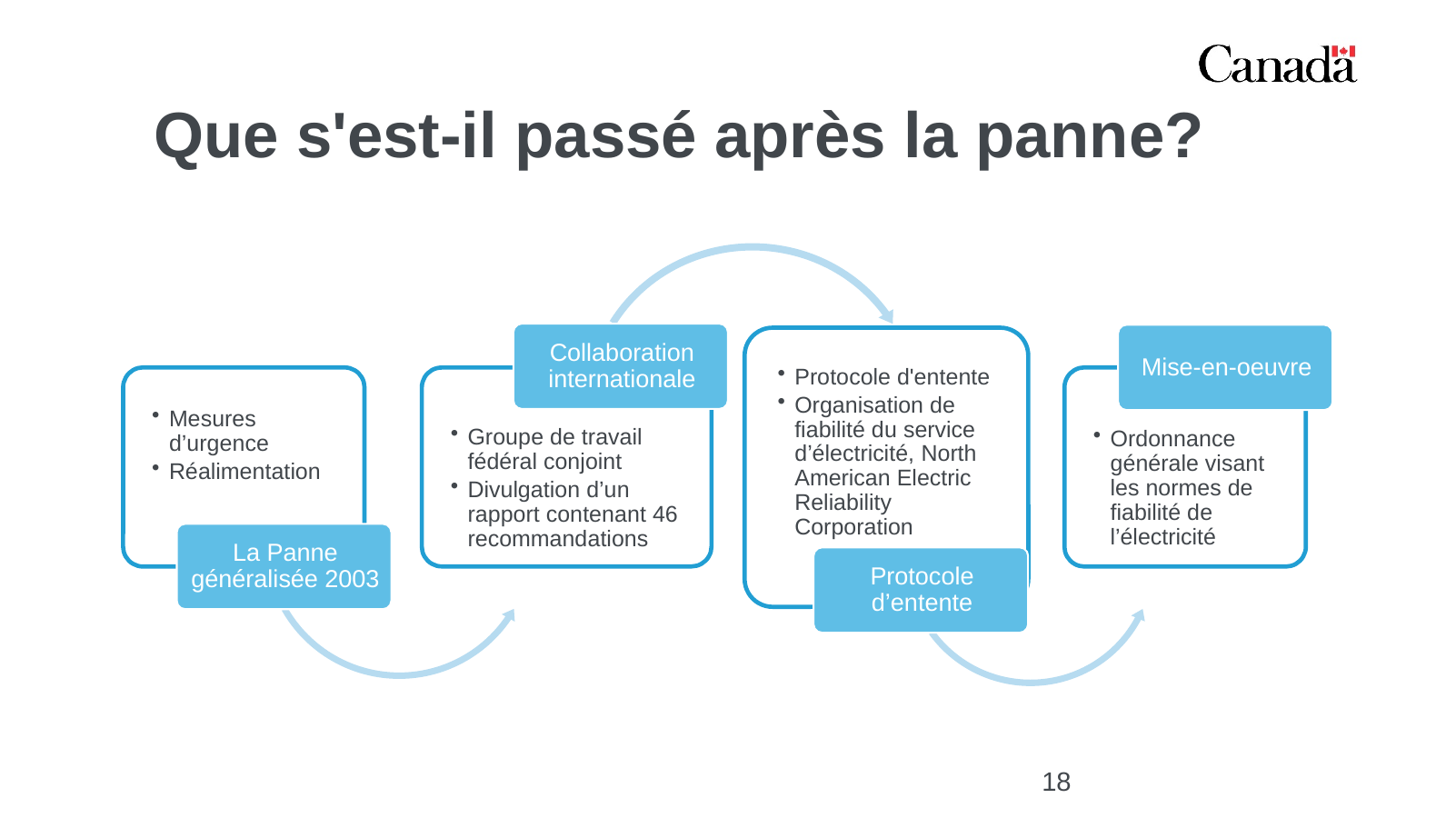

Mesures d’urgence
Réalimentation
La Panne généralisée 2003
Groupe de travail fédéral conjoint
Divulgation d’un rapport contenant 46 recommandations
Collaboration internationale

Protocole d'entente
Organisation de fiabilité du service d’électricité, North American Electric Reliability Corporation
Protocole d’entente
Ordonnance générale visant les normes de fiabilité de l’électricité
Mise-en-oeuvre
Que s'est-il passé après la panne?
18